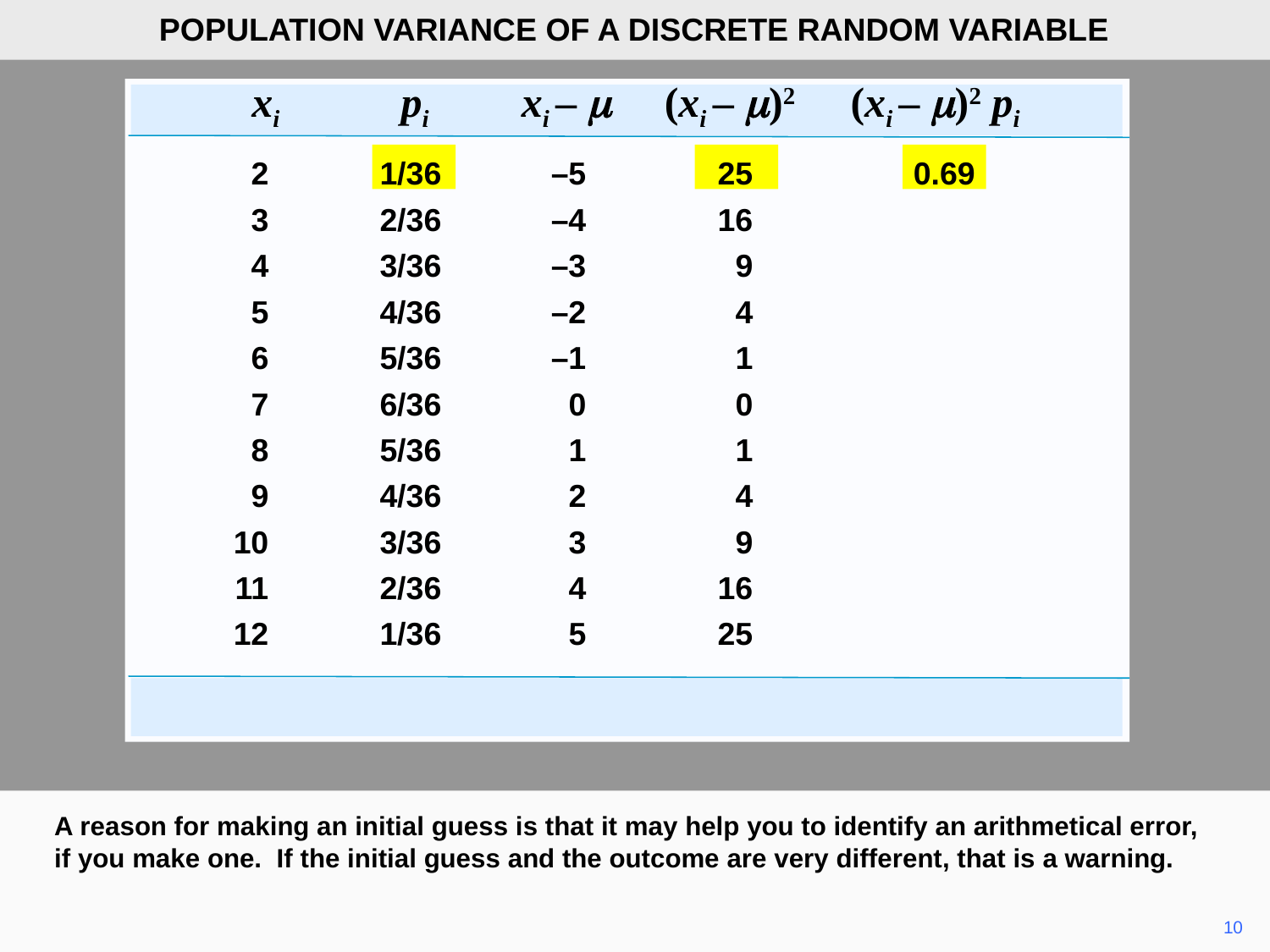

POPULATION VARIANCE OF A DISCRETE RANDOM VARIABLE
                      xi 	  pi          xi – μ     (xi – μ)2         (xi – μ)2 pi
	2	1/36	–5	25	0.69
	3	2/36	–4	16	0.89
	4	3/36	–3	9	0.75
	5	4/36	–2	4	0.44
	6	5/36	–1	1	0.14
	7	6/36	0	0	0.00
	8	5/36	1	1	0.14
	9	4/36	2	4	0.44
	10	3/36	3	9	0.75
	11	2/36	4	16	0.89
	12	1/36	5	25	0.69
					5.83

A reason for making an initial guess is that it may help you to identify an arithmetical error, if you make one.  If the initial guess and the outcome are very different, that is a warning.
	10